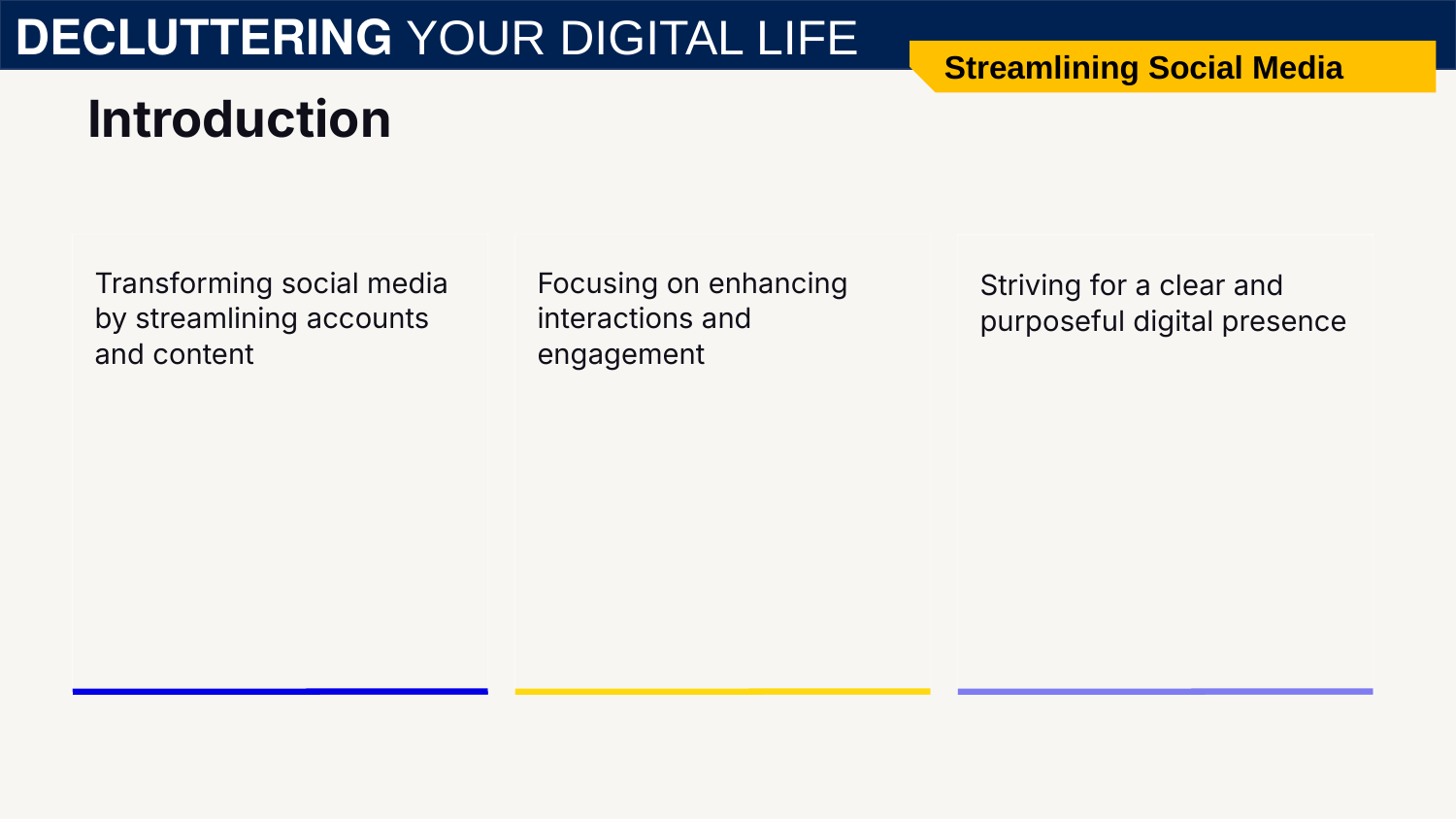

DECLUTTERING YOUR DIGITAL LIFE
Streamlining Social Media

# Introduction
Transforming social media by streamlining accounts and content
Focusing on enhancing interactions and engagement
Striving for a clear and purposeful digital presence